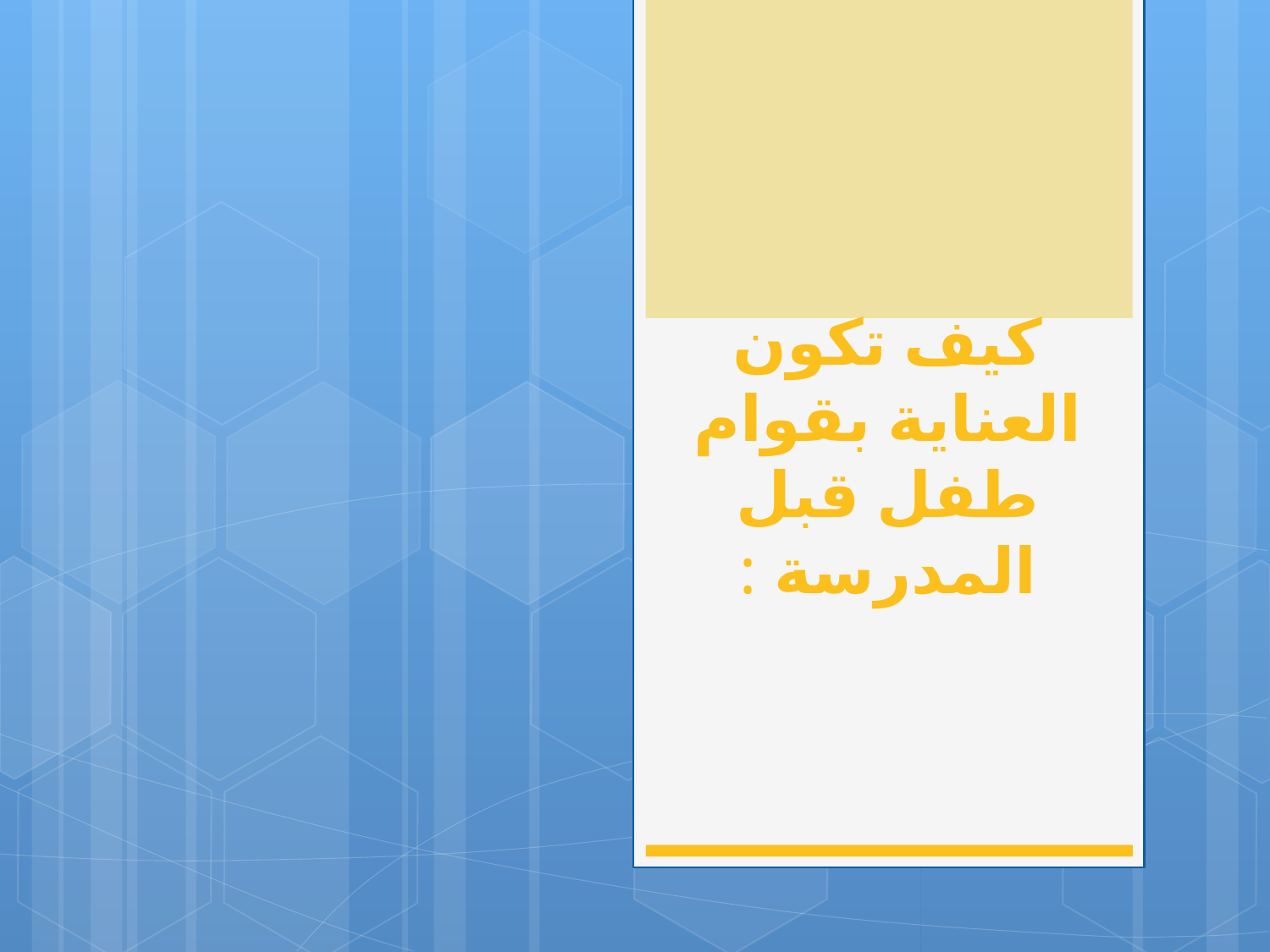

# كيف تكون العناية بقوام طفل قبل المدرسة :